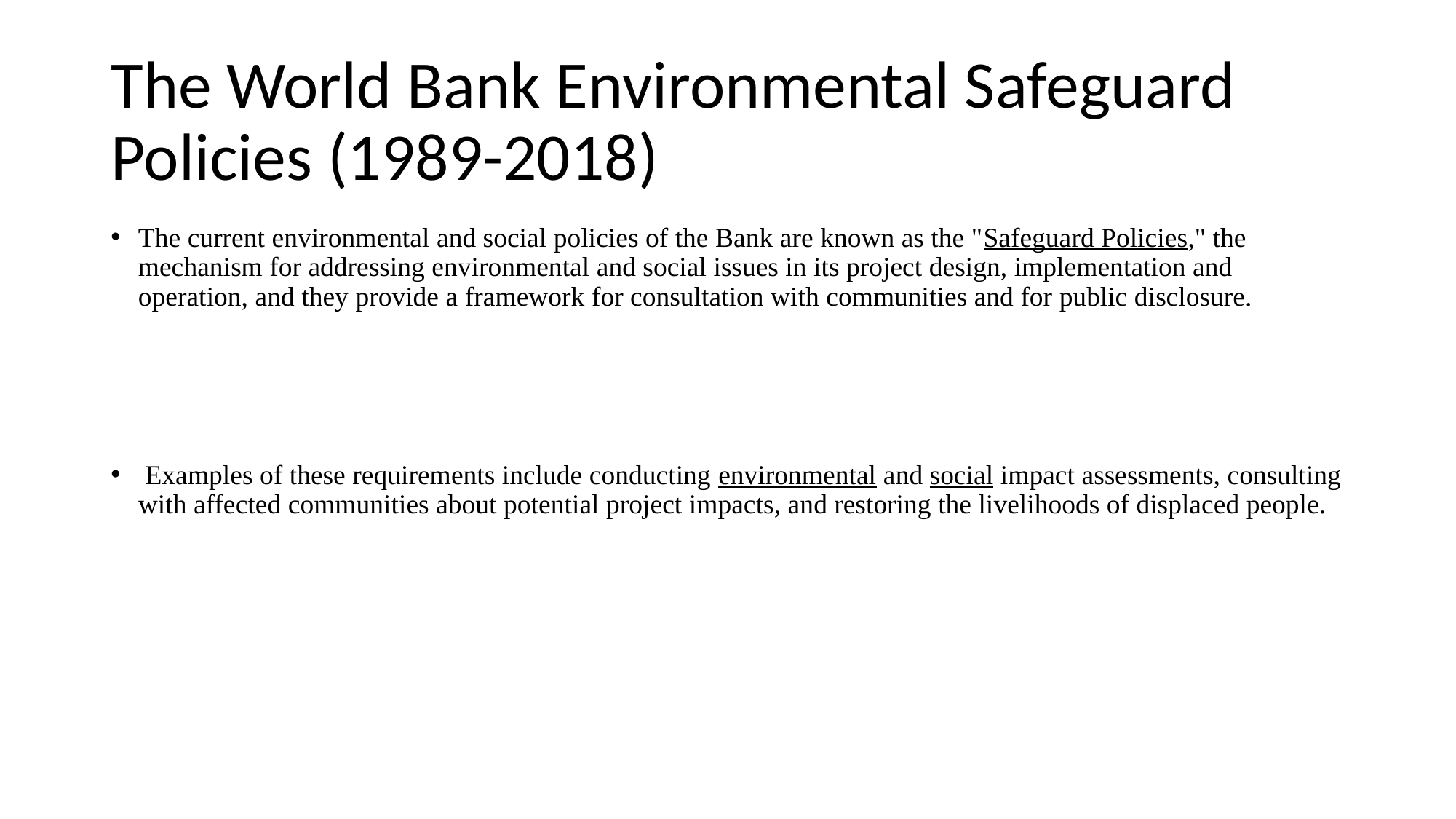

# The World Bank Environmental Safeguard Policies (1989-2018)
The current environmental and social policies of the Bank are known as the "Safeguard Policies," the mechanism for addressing environmental and social issues in its project design, implementation and operation, and they provide a framework for consultation with communities and for public disclosure.

 Examples of these requirements include conducting environmental and social impact assessments, consulting with affected communities about potential project impacts, and restoring the livelihoods of displaced people.